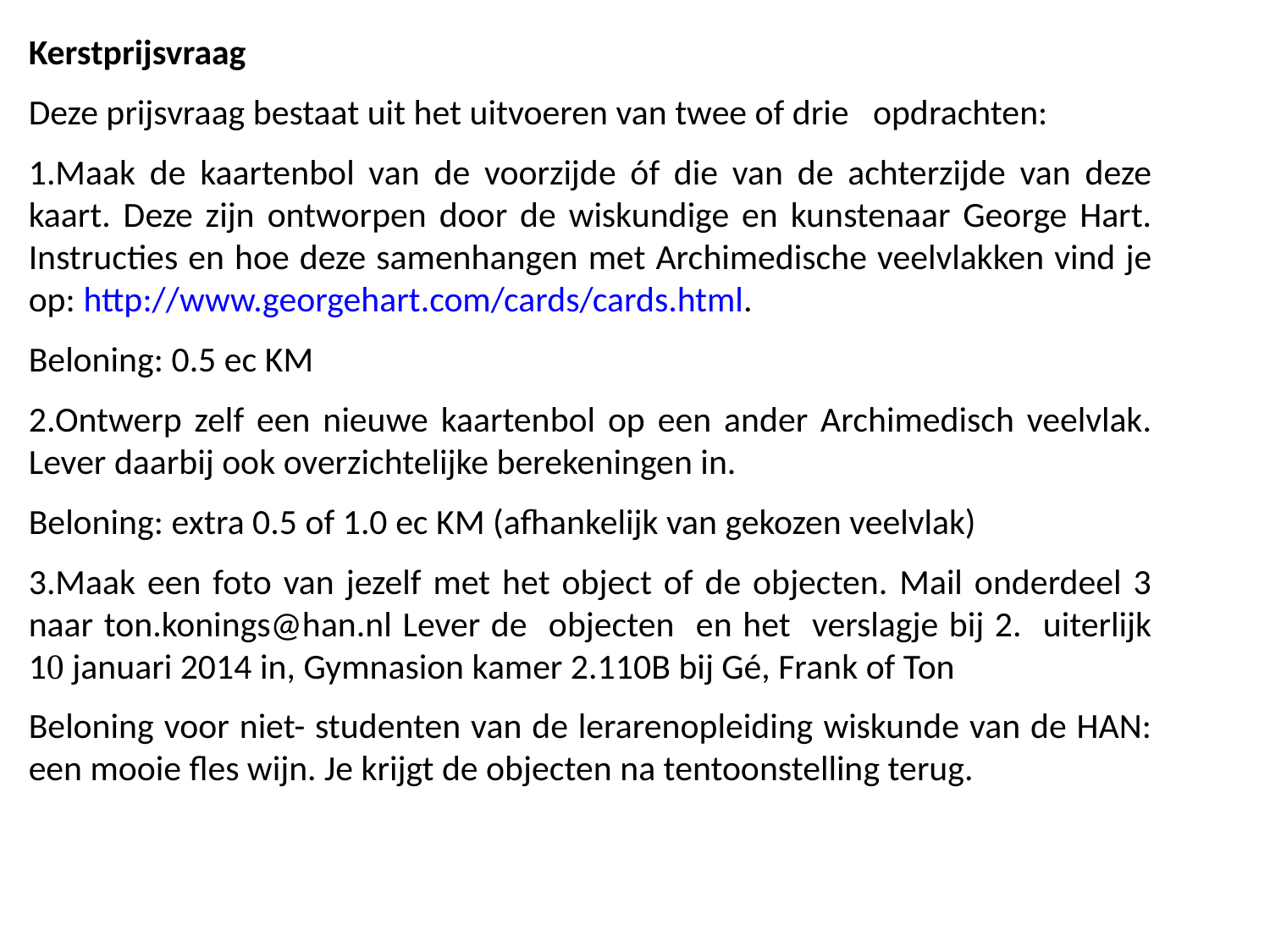

Kerstprijsvraag
Deze prijsvraag bestaat uit het uitvoeren van twee of drie   opdrachten:
1.Maak de kaartenbol van de voorzijde óf die van de achterzijde van deze kaart. Deze zijn ontworpen door de wiskundige en kunstenaar George Hart. Instructies en hoe deze samenhangen met Archimedische veelvlakken vind je op: http://www.georgehart.com/cards/cards.html.
Beloning: 0.5 ec KM
2.Ontwerp zelf een nieuwe kaartenbol op een ander Archimedisch veelvlak. Lever daarbij ook overzichtelijke berekeningen in.
Beloning: extra 0.5 of 1.0 ec KM (afhankelijk van gekozen veelvlak)
3.Maak een foto van jezelf met het object of de objecten. Mail onderdeel 3 naar ton.konings@han.nl Lever de  objecten  en het  verslagje bij 2.  uiterlijk 10 januari 2014 in, Gymnasion kamer 2.110B bij Gé, Frank of Ton
Beloning voor niet- studenten van de lerarenopleiding wiskunde van de HAN: een mooie fles wijn. Je krijgt de objecten na tentoonstelling terug.